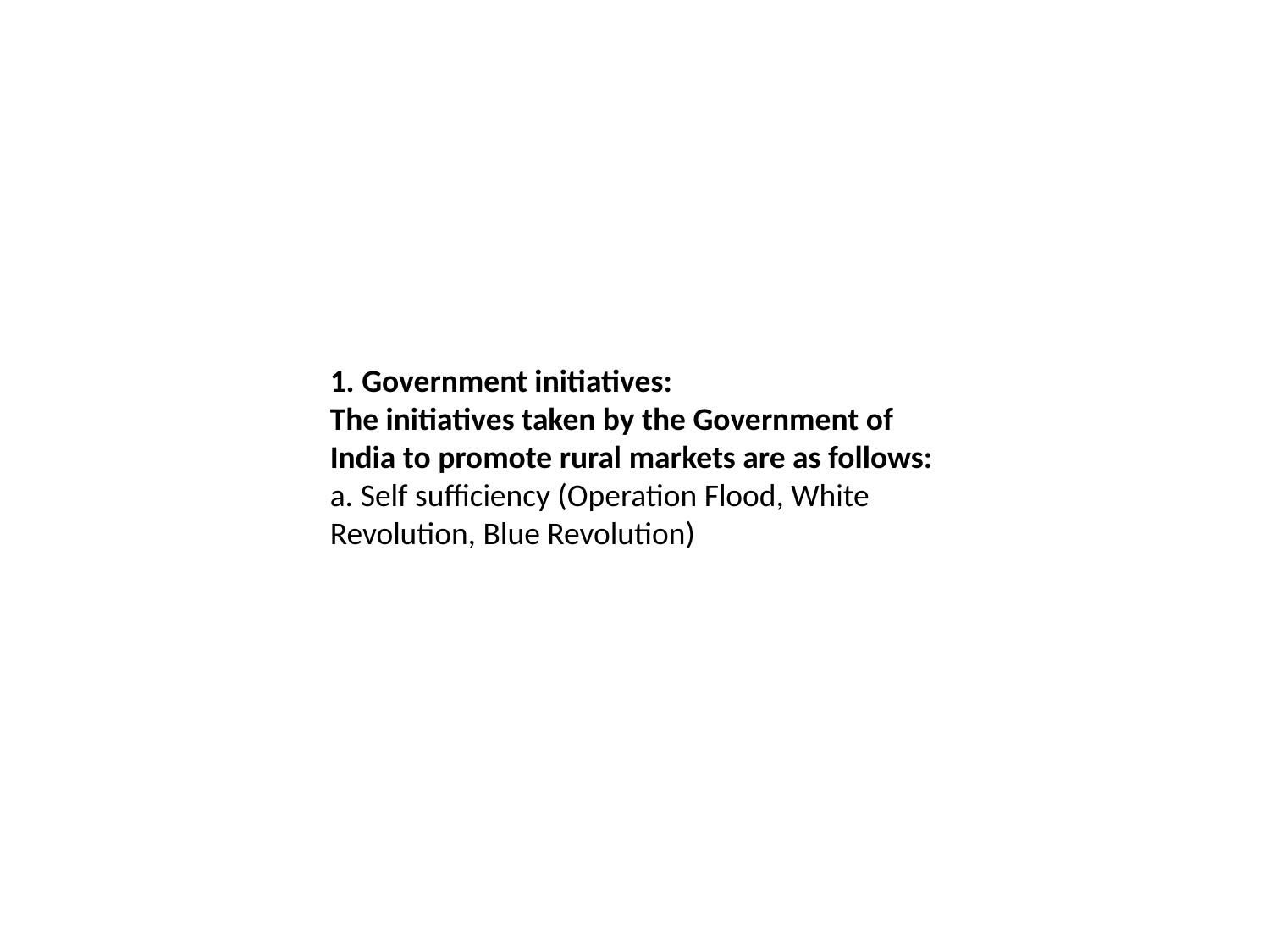

1. Government initiatives:
The initiatives taken by the Government of India to promote rural mar­kets are as follows:
a. Self sufficiency (Operation Flood, White Revolution, Blue Revolution)